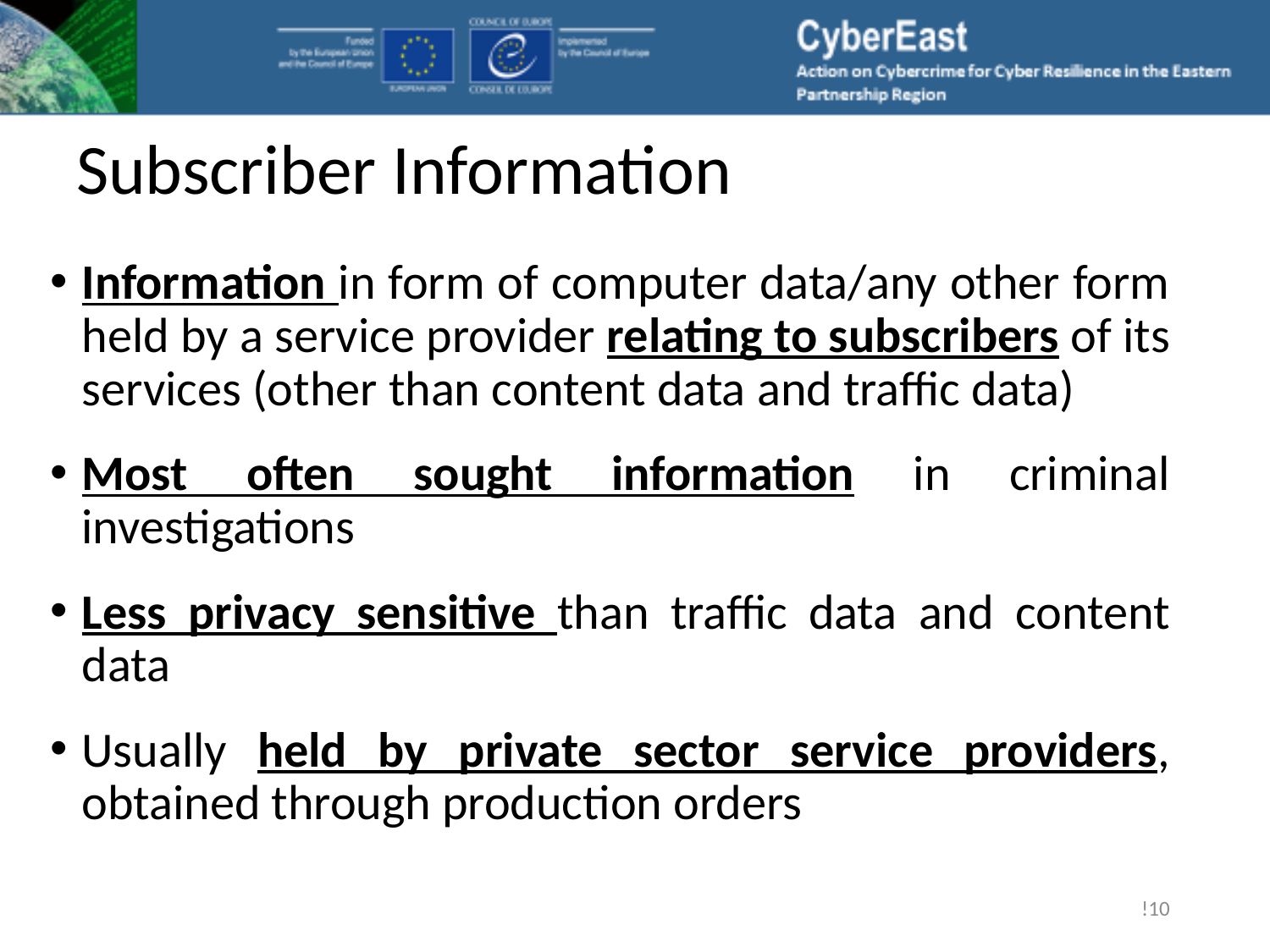

# Subscriber Information
Information in form of computer data/any other form held by a service provider relating to subscribers of its services (other than content data and traffic data)
Most often sought information in criminal investigations
Less privacy sensitive than traffic data and content data
Usually held by private sector service providers, obtained through production orders
!10